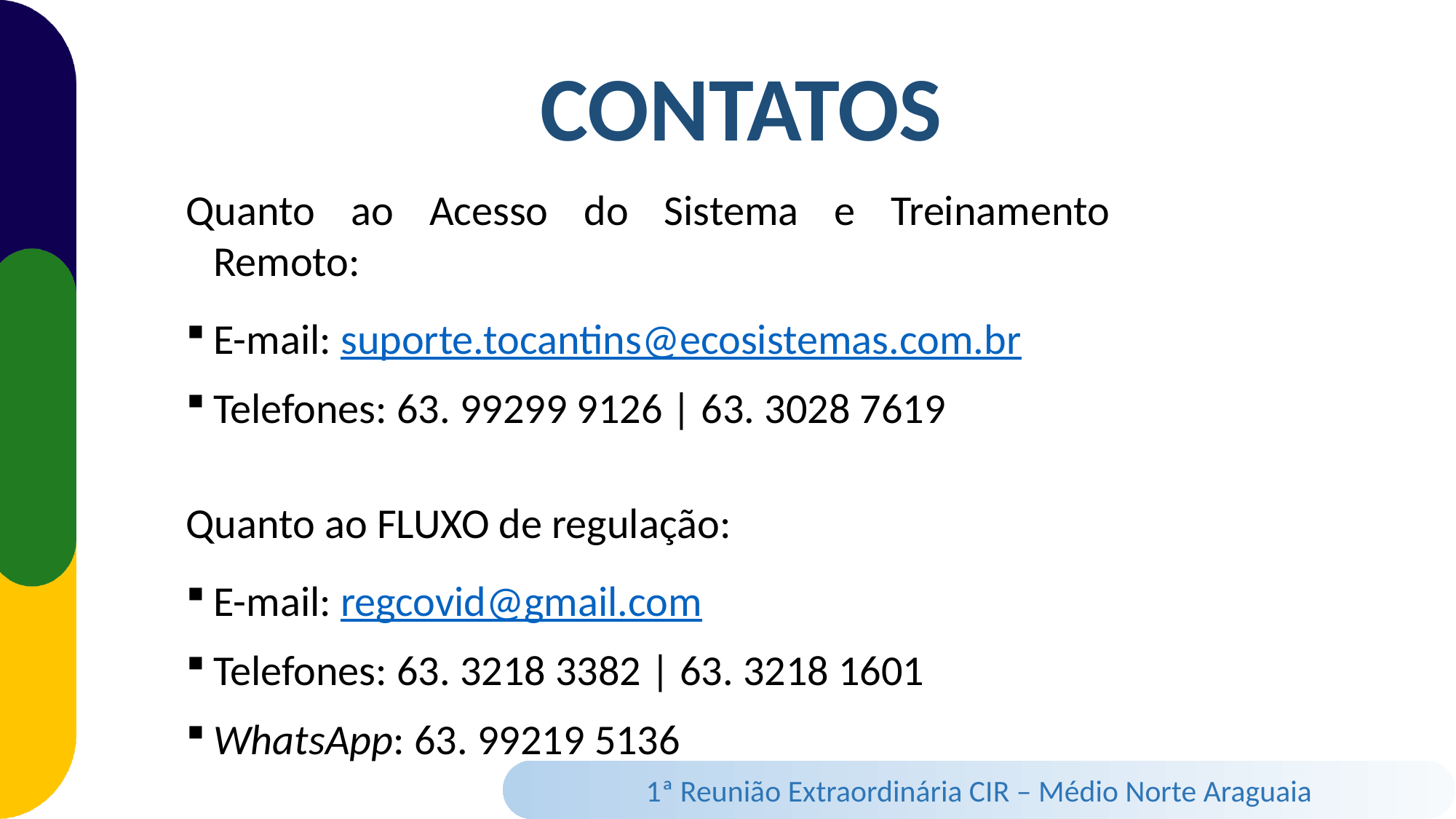

# CONTATOS
Quanto ao Acesso do Sistema e Treinamento Remoto:
E-mail: suporte.tocantins@ecosistemas.com.br
Telefones: 63. 99299 9126 | 63. 3028 7619

Quanto ao FLUXO de regulação:
E-mail: regcovid@gmail.com
Telefones: 63. 3218 3382 | 63. 3218 1601
WhatsApp: 63. 99219 5136